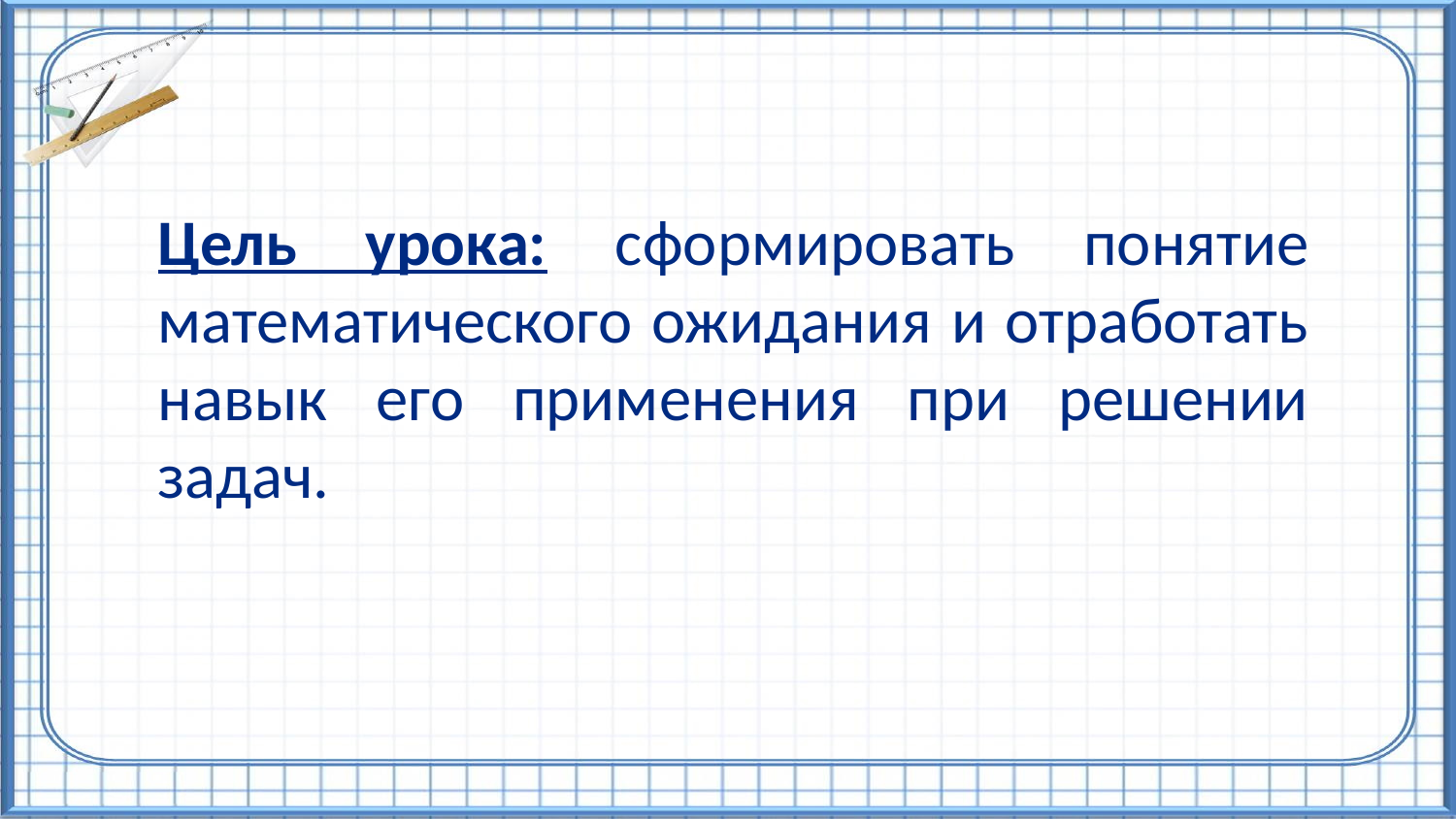

Цель урока: сформировать понятие математического ожидания и отработать навык его применения при решении задач.